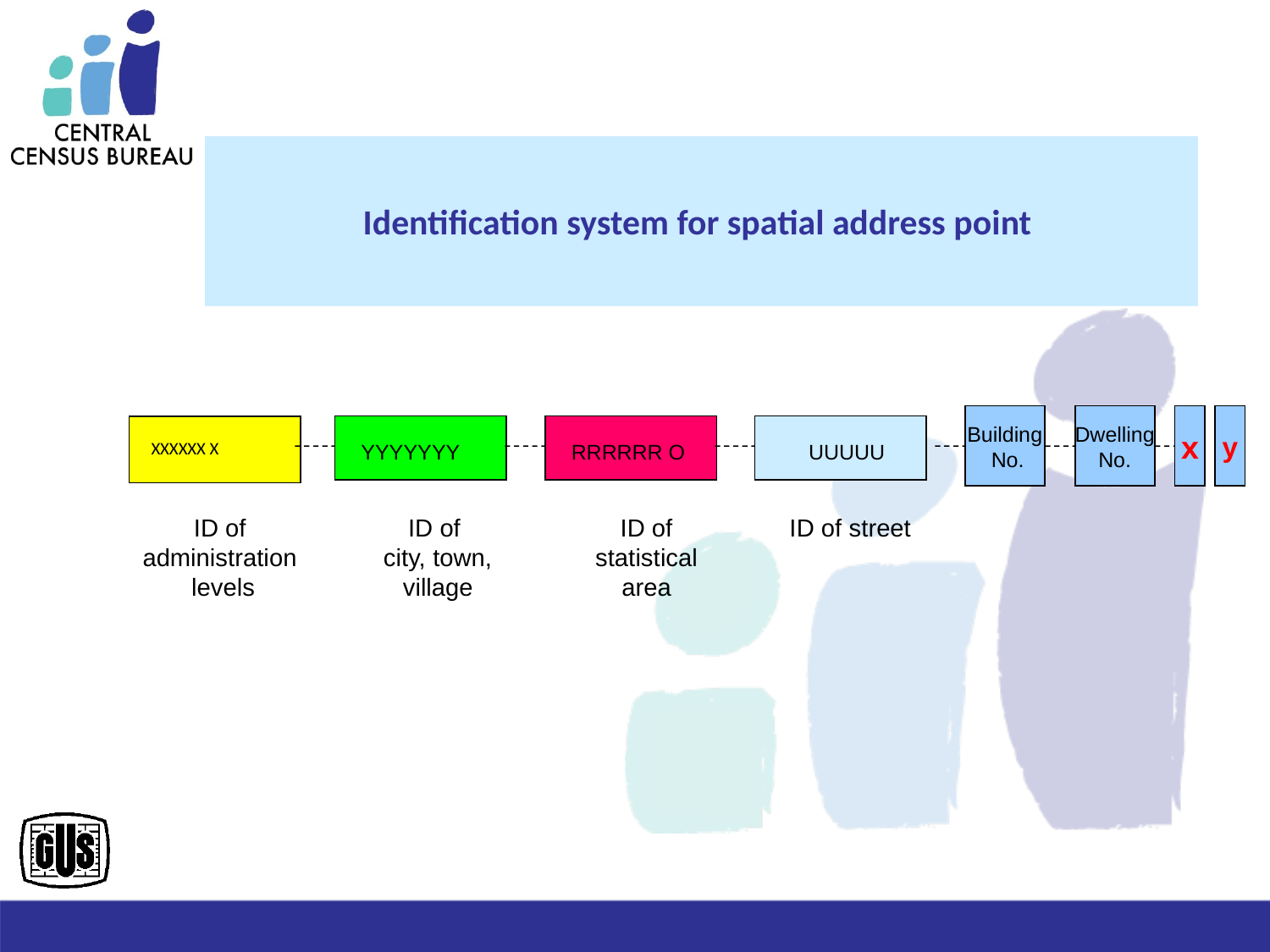

Identification system for spatial address point
7
6
7
5
Building
 No.
Dwelling
No.
x
y
 YYYYYYY
 RRRRRR O
   UUUUU
 XXXXXX X

ID of
administration
levels
ID of
city, town,
village
ID of
statistical
area
ID of street